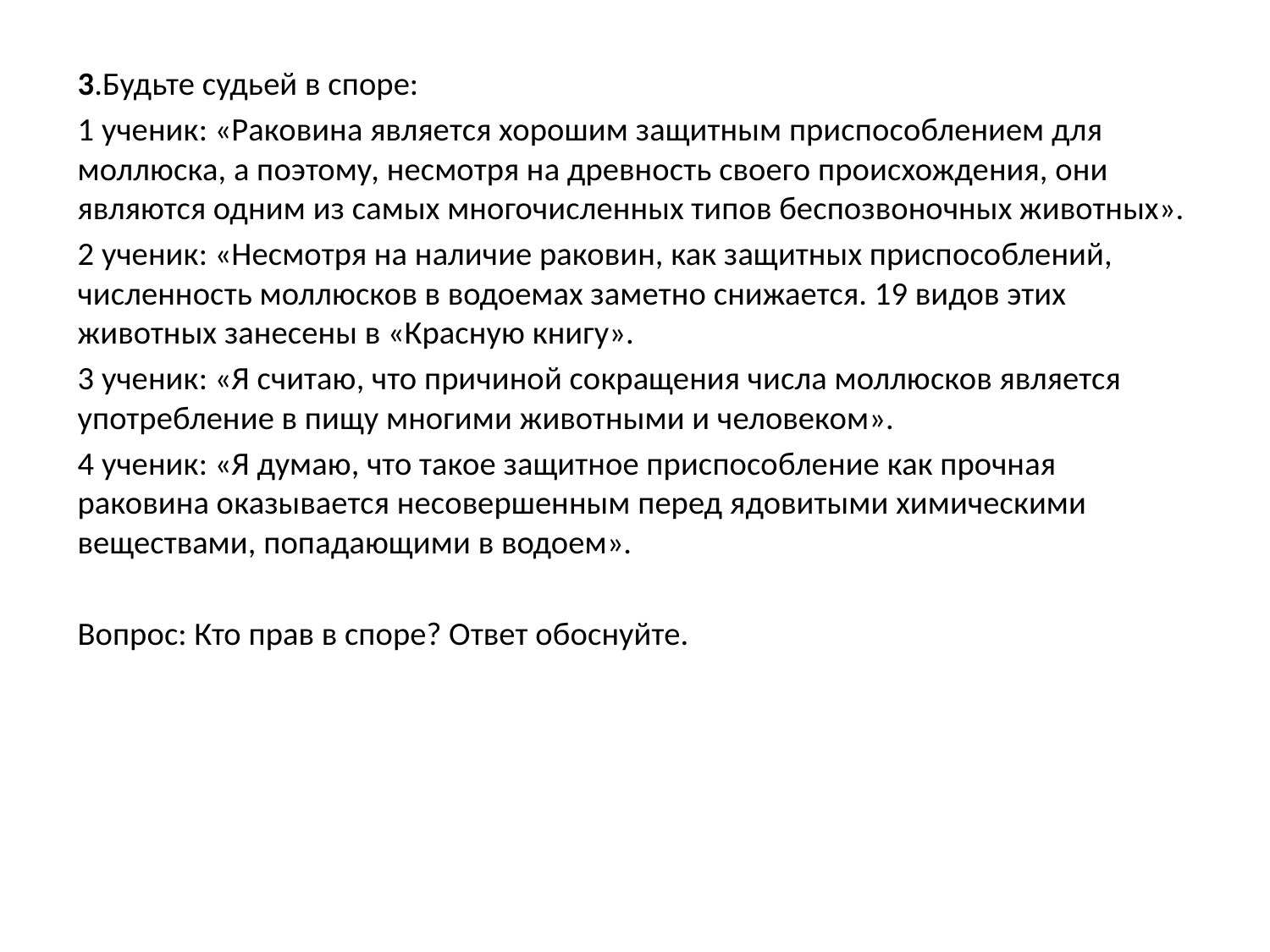

3.Будьте судьей в споре:
1 ученик: «Раковина является хорошим защитным приспособлением для моллюска, а поэтому, несмотря на древность своего происхождения, они являются одним из самых многочисленных типов беспозвоночных животных».
2 ученик: «Несмотря на наличие раковин, как защитных приспособлений, численность моллюсков в водоемах заметно снижается. 19 видов этих животных занесены в «Красную книгу».
3 ученик: «Я считаю, что причиной сокращения числа моллюсков является употребление в пищу многими животными и человеком».
4 ученик: «Я думаю, что такое защитное приспособление как прочная раковина оказывается несовершенным перед ядовитыми химическими веществами, попадающими в водоем».

Вопрос: Кто прав в споре? Ответ обоснуйте.